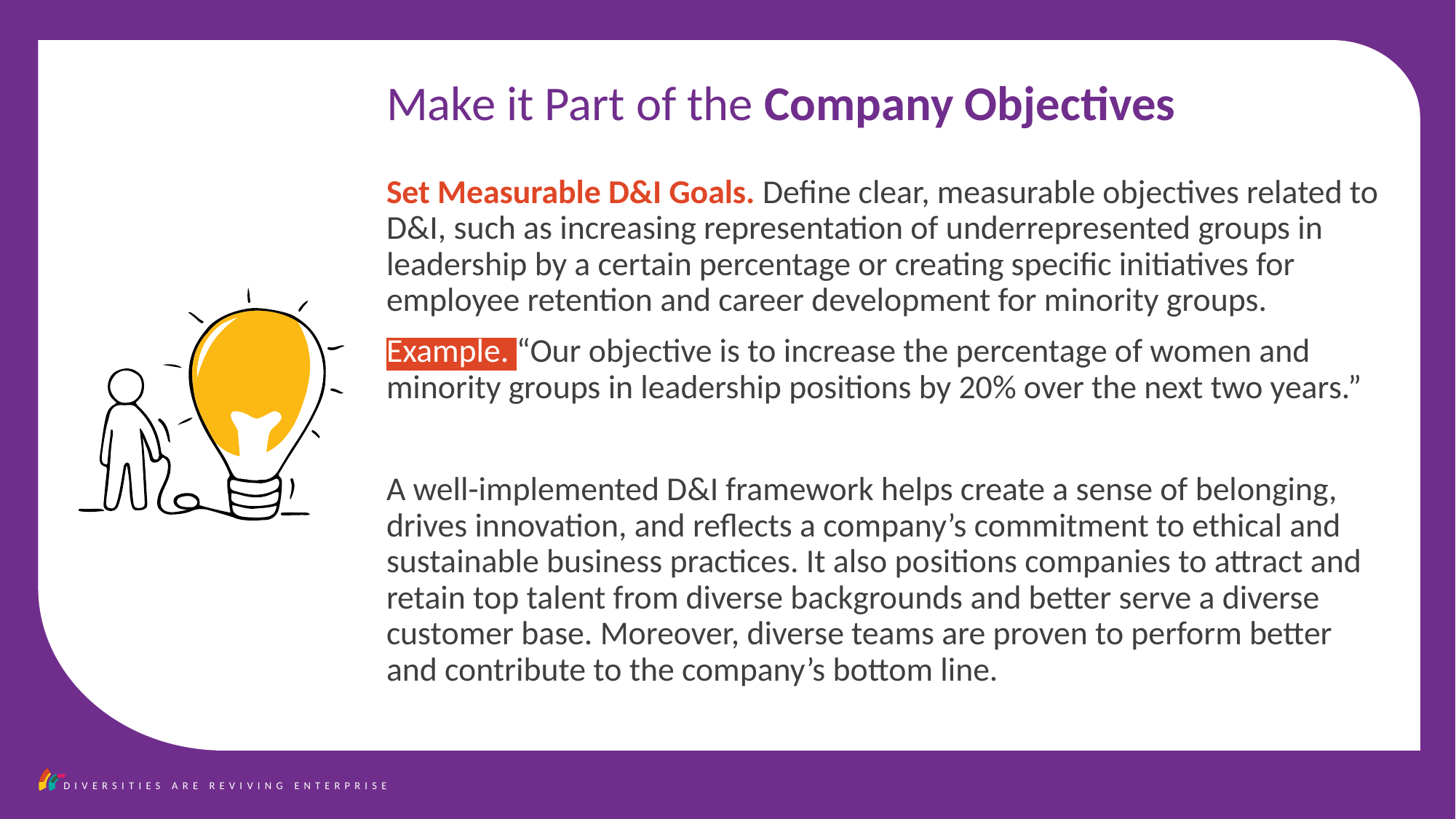

Action 1
Make it Part of the Company Objectives
Set Measurable D&I Goals. Define clear, measurable objectives related to D&I, such as increasing representation of underrepresented groups in leadership by a certain percentage or creating specific initiatives for employee retention and career development for minority groups.
Example. “Our objective is to increase the percentage of women and minority groups in leadership positions by 20% over the next two years.”

A well-implemented D&I framework helps create a sense of belonging, drives innovation, and reflects a company’s commitment to ethical and sustainable business practices. It also positions companies to attract and retain top talent from diverse backgrounds and better serve a diverse customer base. Moreover, diverse teams are proven to perform better and contribute to the company’s bottom line.